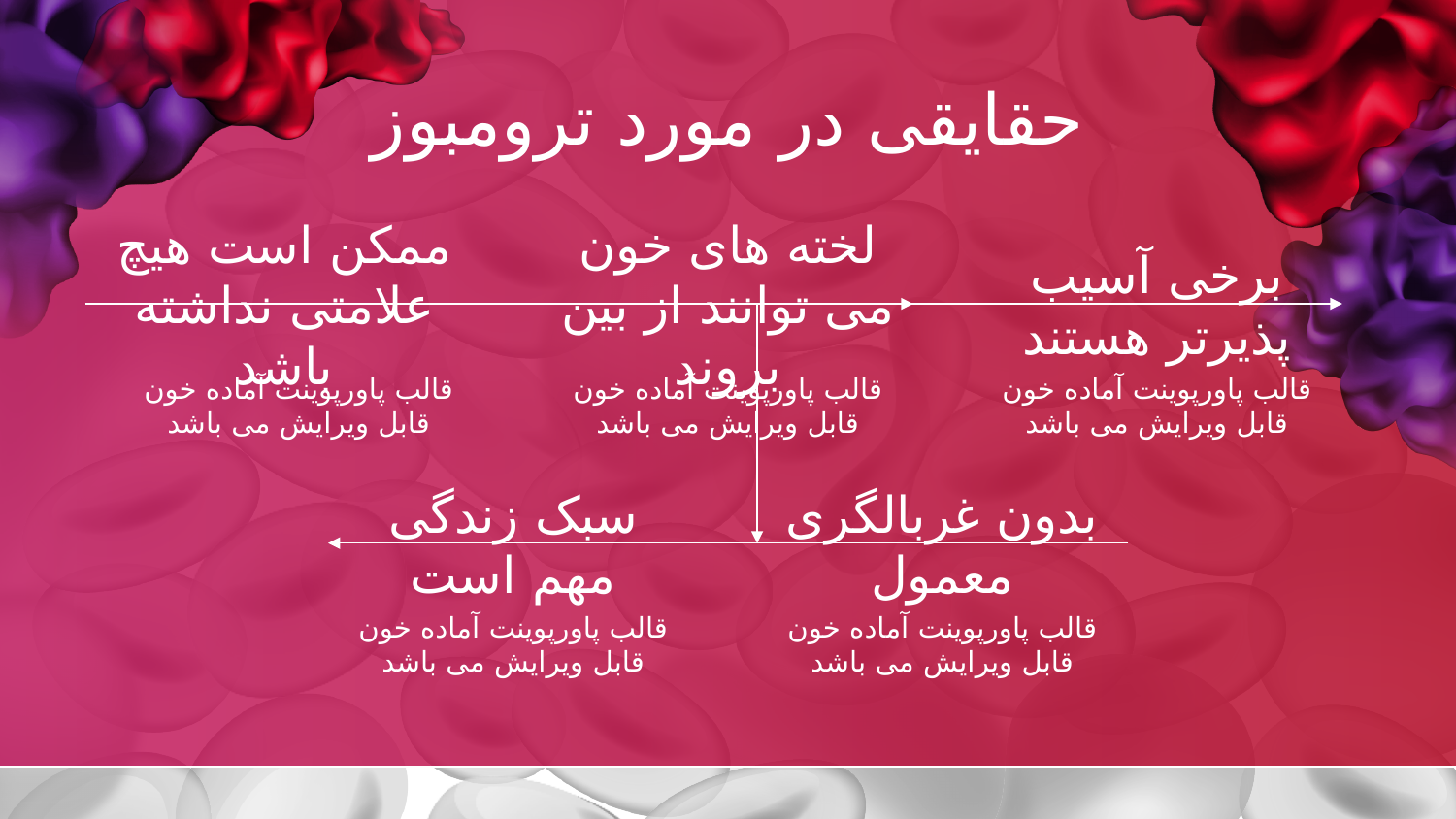

# حقایقی در مورد ترومبوز
ممکن است هیچ علامتی نداشته باشد
لخته های خون می توانند از بین بروند
برخی آسیب پذیرتر هستند
قالب پاورپوینت آماده خون قابل ویرایش می باشد
قالب پاورپوینت آماده خون قابل ویرایش می باشد
قالب پاورپوینت آماده خون قابل ویرایش می باشد
سبک زندگی مهم است
بدون غربالگری معمول
قالب پاورپوینت آماده خون قابل ویرایش می باشد
قالب پاورپوینت آماده خون قابل ویرایش می باشد